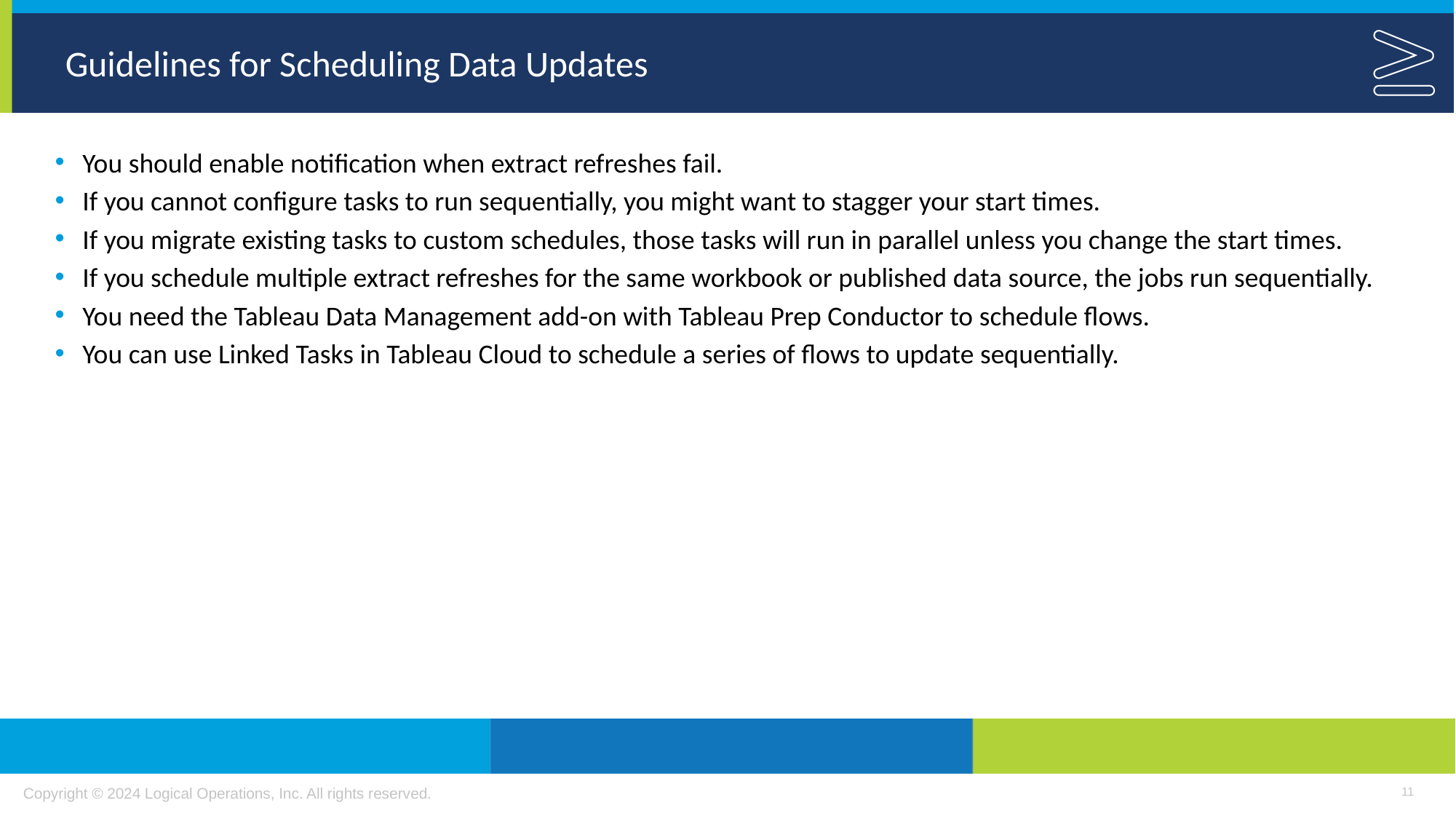

# Guidelines for Scheduling Data Updates
You should enable notification when extract refreshes fail.
If you cannot configure tasks to run sequentially, you might want to stagger your start times.
If you migrate existing tasks to custom schedules, those tasks will run in parallel unless you change the start times.
If you schedule multiple extract refreshes for the same workbook or published data source, the jobs run sequentially.
You need the Tableau Data Management add-on with Tableau Prep Conductor to schedule flows.
You can use Linked Tasks in Tableau Cloud to schedule a series of flows to update sequentially.
11